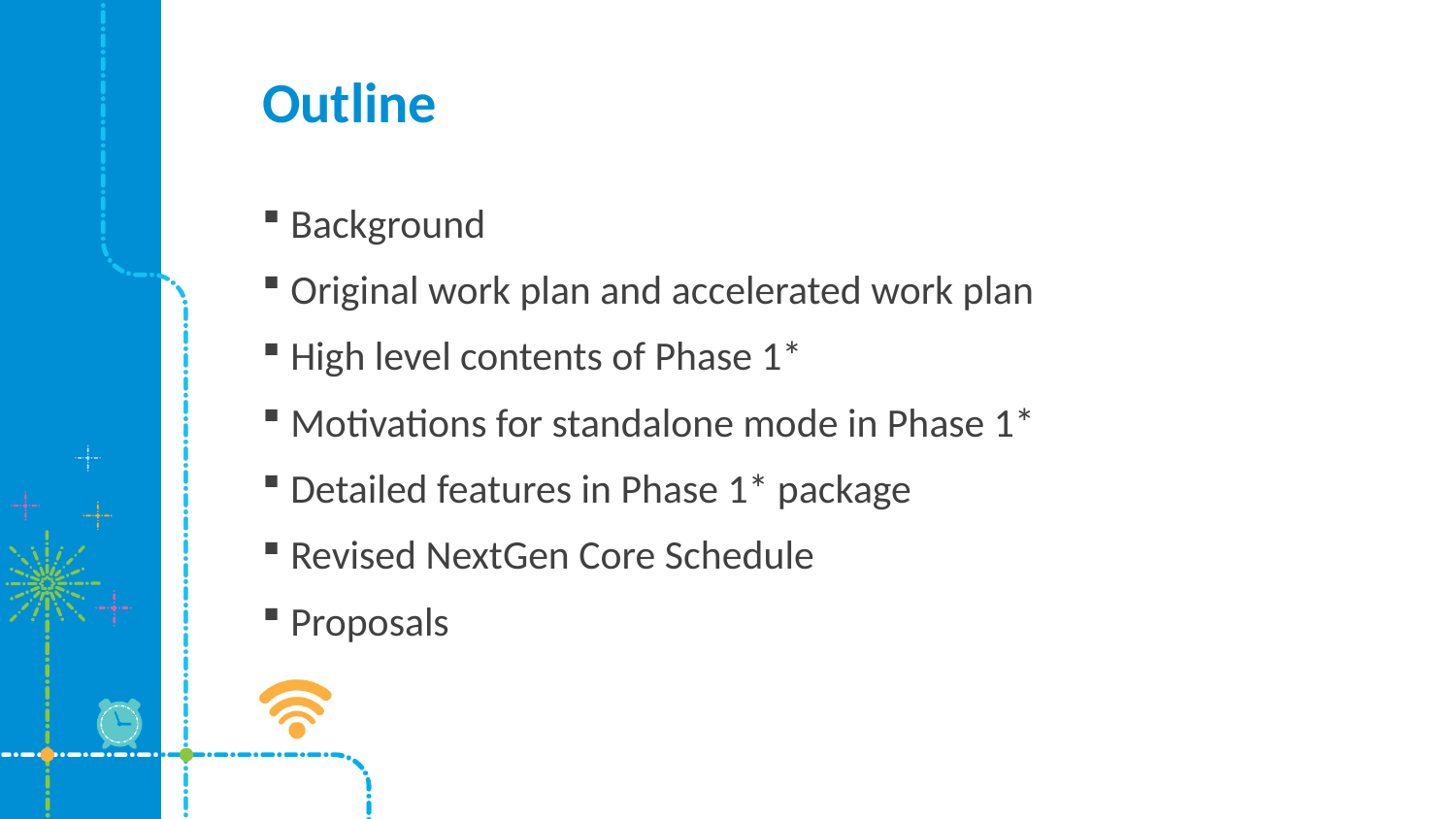

# Outline
Background
Original work plan and accelerated work plan
High level contents of Phase 1*
Motivations for standalone mode in Phase 1*
Detailed features in Phase 1* package
Revised NextGen Core Schedule
Proposals